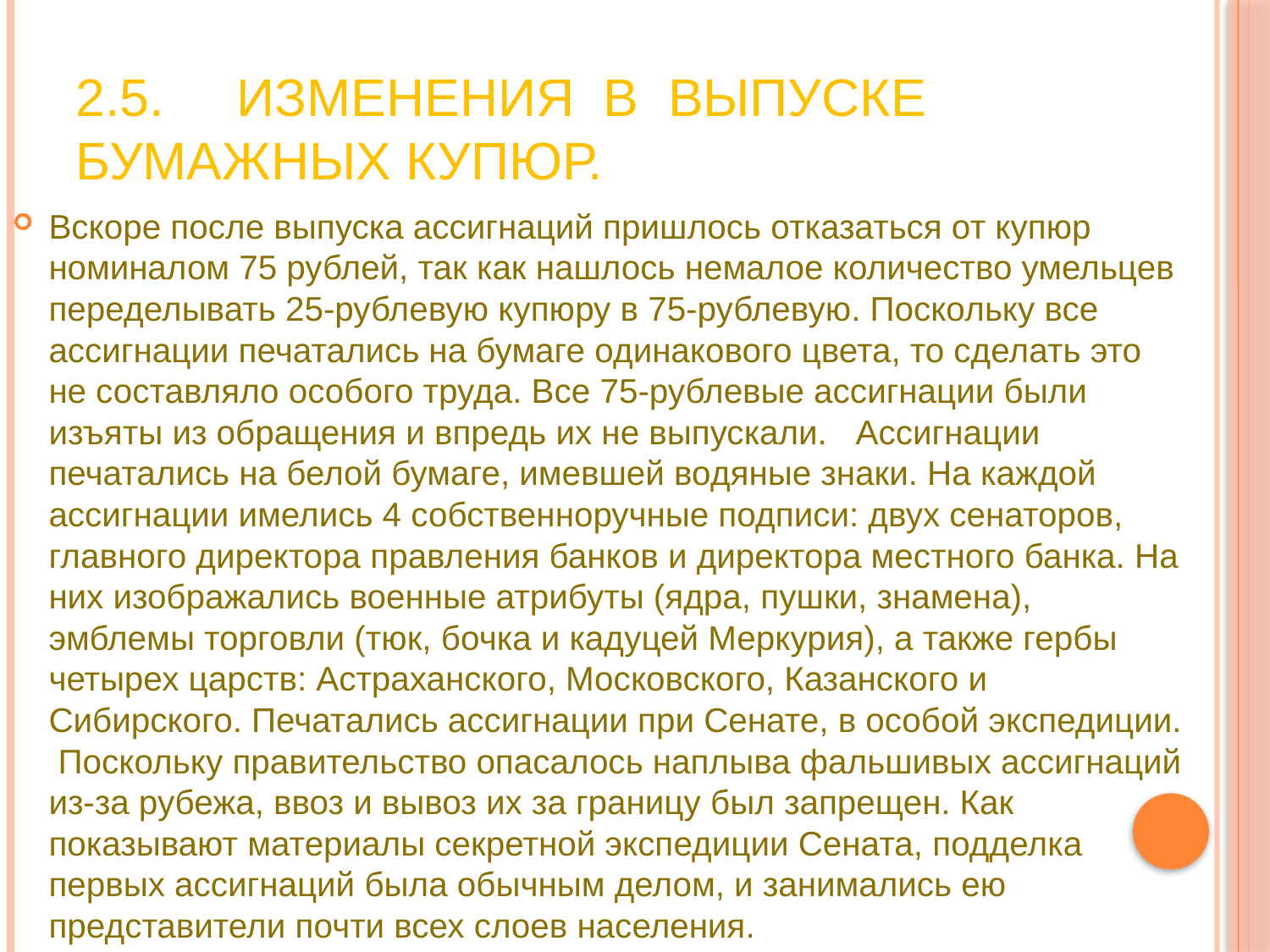

# 2.5.     Изменения  в  выпуске бумажных купюр.
Вскоре после выпуска ассигнаций пришлось отказаться от купюр номиналом 75 рублей, так как нашлось немалое количество умельцев переделывать 25-рублевую купюру в 75-рублевую. Поскольку все ассигнации печатались на бумаге одинакового цвета, то сделать это не составляло особого труда. Все 75-рублевые ассигнации были изъяты из обращения и впредь их не выпускали.   Ассигнации печатались на белой бумаге, имевшей водяные знаки. На каждой ассигнации имелись 4 собственноручные подписи: двух сенаторов, главного директора правления банков и директора местного банка. На них изображались военные атрибуты (ядра, пушки, знамена), эмблемы торговли (тюк, бочка и кадуцей Меркурия), а также гербы четырех царств: Астраханского, Московского, Казанского и Сибирского. Печатались ассигнации при Сенате, в особой экспедиции.  Поскольку правительство опасалось наплыва фальшивых ассигнаций из-за рубежа, ввоз и вывоз их за границу был запрещен. Как показывают материалы секретной экспедиции Сената, подделка первых ассигнаций была обычным делом, и занимались ею представители почти всех слоев населения.